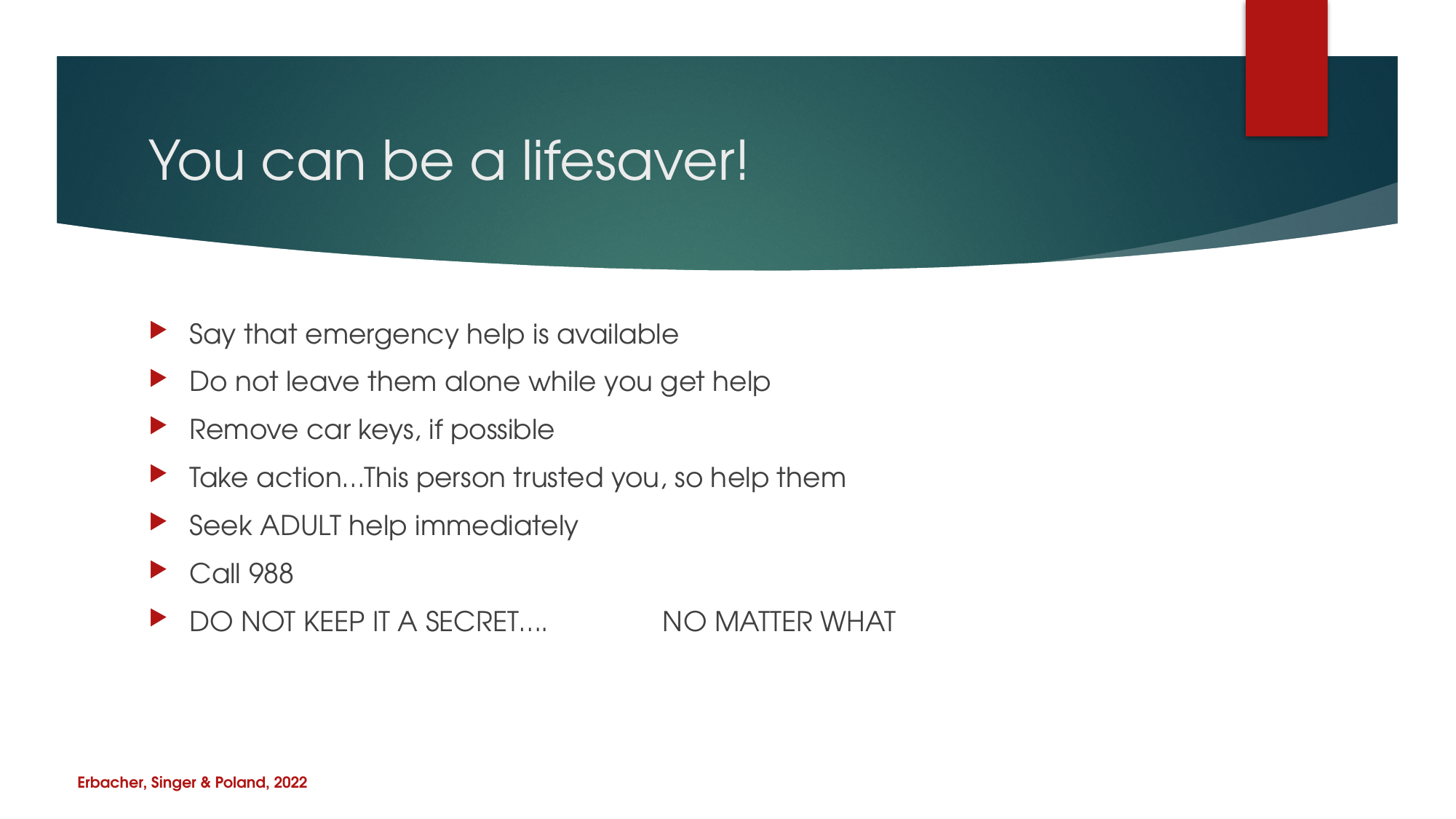

# You can be a lifesaver!
Say that emergency help is available
Do not leave them alone while you get help
Remove car keys, if possible
Take action…This person trusted you, so help them
Seek ADULT help immediately
Call 988
DO NOT KEEP IT A SECRET….               NO MATTER WHAT

Erbacher, Singer & Poland, 2022